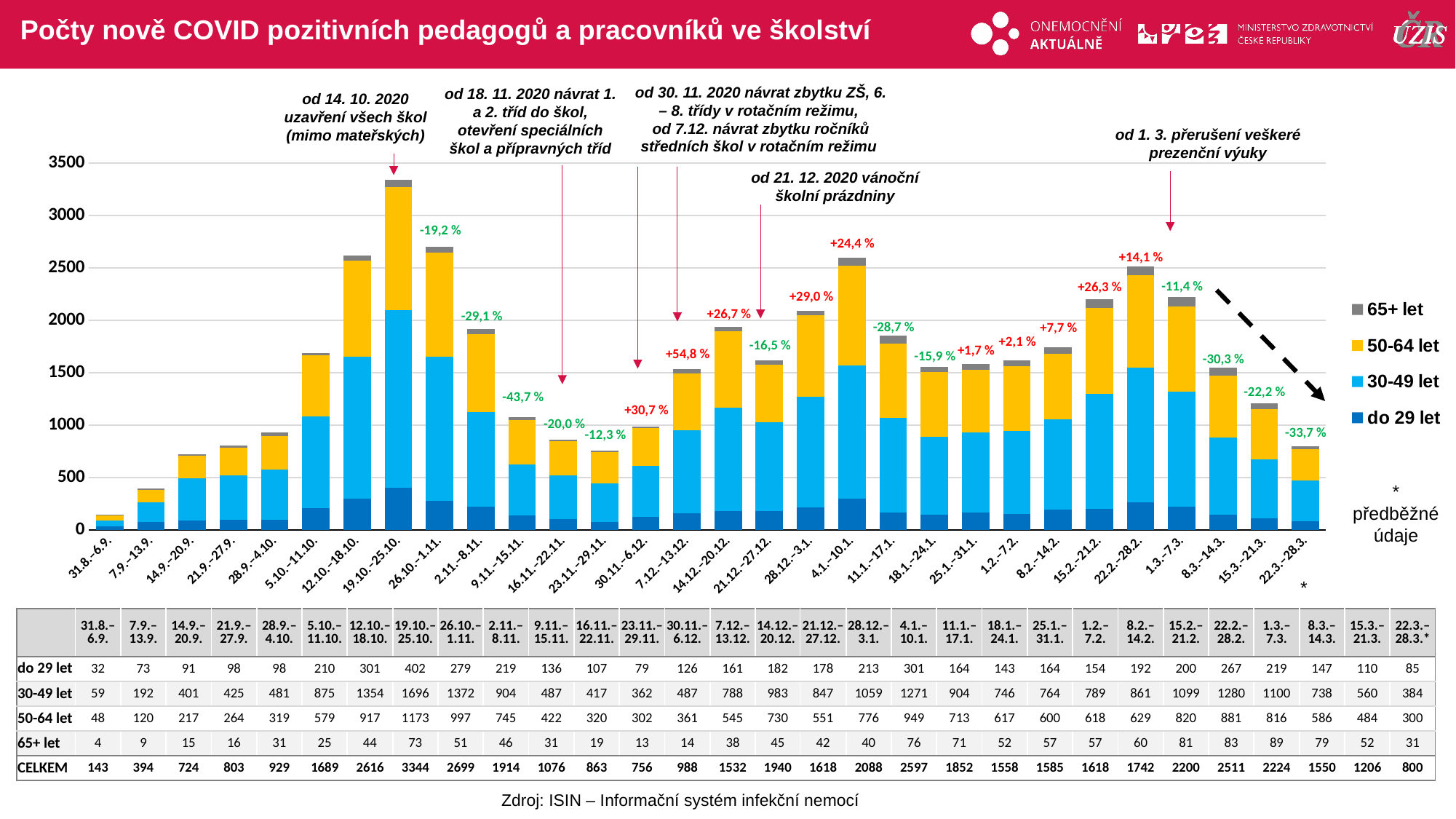

# Počty nově COVID pozitivních pedagogů a pracovníků ve školství
od 30. 11. 2020 návrat zbytku ZŠ, 6. – 8. třídy v rotačním režimu,
od 7.12. návrat zbytku ročníků středních škol v rotačním režimu
od 18. 11. 2020 návrat 1. a 2. tříd do škol, otevření speciálních škol a přípravných tříd
od 14. 10. 2020 uzavření všech škol (mimo mateřských)
od 1. 3. přerušení veškeré prezenční výuky

### Chart

| Category | do 29 let | 30-49 let | 50-64 let | 65+ let |
|---|---|---|---|---|
| 31.8.–6.9. | 32.0 | 59.0 | 48.0 | 4.0 |
| 7.9.–13.9. | 73.0 | 192.0 | 120.0 | 9.0 |
| 14.9.–20.9. | 91.0 | 401.0 | 217.0 | 15.0 |
| 21.9.–27.9. | 98.0 | 425.0 | 264.0 | 16.0 |
| 28.9.–4.10. | 98.0 | 481.0 | 319.0 | 31.0 |
| 5.10.–11.10. | 210.0 | 875.0 | 579.0 | 25.0 |
| 12.10.–18.10. | 301.0 | 1354.0 | 917.0 | 44.0 |
| 19.10.–25.10. | 402.0 | 1696.0 | 1173.0 | 73.0 |
| 26.10.–1.11. | 279.0 | 1372.0 | 997.0 | 51.0 |
| 2.11.–8.11. | 219.0 | 904.0 | 745.0 | 46.0 |
| 9.11.–15.11. | 136.0 | 487.0 | 422.0 | 31.0 |
| 16.11.–22.11. | 107.0 | 417.0 | 320.0 | 19.0 |
| 23.11.–29.11. | 79.0 | 362.0 | 302.0 | 13.0 |
| 30.11.–6.12. | 126.0 | 487.0 | 361.0 | 14.0 |
| 7.12.–13.12. | 161.0 | 788.0 | 545.0 | 38.0 |
| 14.12.–20.12. | 182.0 | 983.0 | 730.0 | 45.0 |
| 21.12.–27.12. | 178.0 | 847.0 | 551.0 | 42.0 |
| 28.12.–3.1. | 213.0 | 1059.0 | 776.0 | 40.0 |
| 4.1.–10.1. | 301.0 | 1271.0 | 949.0 | 76.0 |
| 11.1.–17.1. | 164.0 | 904.0 | 713.0 | 71.0 |
| 18.1.–24.1. | 143.0 | 746.0 | 617.0 | 52.0 |
| 25.1.–31.1. | 164.0 | 764.0 | 600.0 | 57.0 |
| 1.2.–7.2. | 154.0 | 789.0 | 618.0 | 57.0 |
| 8.2.–14.2. | 192.0 | 861.0 | 629.0 | 60.0 |
| 15.2.–21.2. | 200.0 | 1099.0 | 820.0 | 81.0 |
| 22.2.–28.2. | 267.0 | 1280.0 | 881.0 | 83.0 |
| 1.3.–7.3. | 219.0 | 1100.0 | 816.0 | 89.0 |
| 8.3.–14.3. | 147.0 | 738.0 | 586.0 | 79.0 |
| 15.3.–21.3. | 110.0 | 560.0 | 484.0 | 52.0 |
| 22.3.–28.3. | 85.0 | 384.0 | 300.0 | 31.0 |
od 21. 12. 2020 vánoční školní prázdniny
-19,2 %
+24,4 %
+14,1 %
-11,4 %
+26,3 %
+29,0 %
+26,7 %
-29,1 %
-28,7 %
+7,7 %
+2,1 %
-16,5 %
+1,7 %
+54,8 %
-15,9 %
-30,3 %
-22,2 %
-43,7 %
+30,7 %
-20,0 %
-33,7 %
-12,3 %
* předběžné údaje
*
|  | 31.8.– 6.9. | 7.9.– 13.9. | 14.9.– 20.9. | 21.9.– 27.9. | 28.9.– 4.10. | 5.10.– 11.10. | 12.10.– 18.10. | 19.10.– 25.10. | 26.10.– 1.11. | 2.11.– 8.11. | 9.11.– 15.11. | 16.11.– 22.11. | 23.11.– 29.11. | 30.11.– 6.12. | 7.12.– 13.12. | 14.12.– 20.12. | 21.12.– 27.12. | 28.12.– 3.1. | 4.1.– 10.1. | 11.1.– 17.1. | 18.1.– 24.1. | 25.1.– 31.1. | 1.2.– 7.2. | 8.2.– 14.2. | 15.2.– 21.2. | 22.2.– 28.2. | 1.3.– 7.3. | 8.3.– 14.3. | 15.3.– 21.3. | 22.3.– 28.3.\* |
| --- | --- | --- | --- | --- | --- | --- | --- | --- | --- | --- | --- | --- | --- | --- | --- | --- | --- | --- | --- | --- | --- | --- | --- | --- | --- | --- | --- | --- | --- | --- |
| do 29 let | 32 | 73 | 91 | 98 | 98 | 210 | 301 | 402 | 279 | 219 | 136 | 107 | 79 | 126 | 161 | 182 | 178 | 213 | 301 | 164 | 143 | 164 | 154 | 192 | 200 | 267 | 219 | 147 | 110 | 85 |
| 30-49 let | 59 | 192 | 401 | 425 | 481 | 875 | 1354 | 1696 | 1372 | 904 | 487 | 417 | 362 | 487 | 788 | 983 | 847 | 1059 | 1271 | 904 | 746 | 764 | 789 | 861 | 1099 | 1280 | 1100 | 738 | 560 | 384 |
| 50-64 let | 48 | 120 | 217 | 264 | 319 | 579 | 917 | 1173 | 997 | 745 | 422 | 320 | 302 | 361 | 545 | 730 | 551 | 776 | 949 | 713 | 617 | 600 | 618 | 629 | 820 | 881 | 816 | 586 | 484 | 300 |
| 65+ let | 4 | 9 | 15 | 16 | 31 | 25 | 44 | 73 | 51 | 46 | 31 | 19 | 13 | 14 | 38 | 45 | 42 | 40 | 76 | 71 | 52 | 57 | 57 | 60 | 81 | 83 | 89 | 79 | 52 | 31 |
| CELKEM | 143 | 394 | 724 | 803 | 929 | 1689 | 2616 | 3344 | 2699 | 1914 | 1076 | 863 | 756 | 988 | 1532 | 1940 | 1618 | 2088 | 2597 | 1852 | 1558 | 1585 | 1618 | 1742 | 2200 | 2511 | 2224 | 1550 | 1206 | 800 |
Zdroj: ISIN – Informační systém infekční nemocí